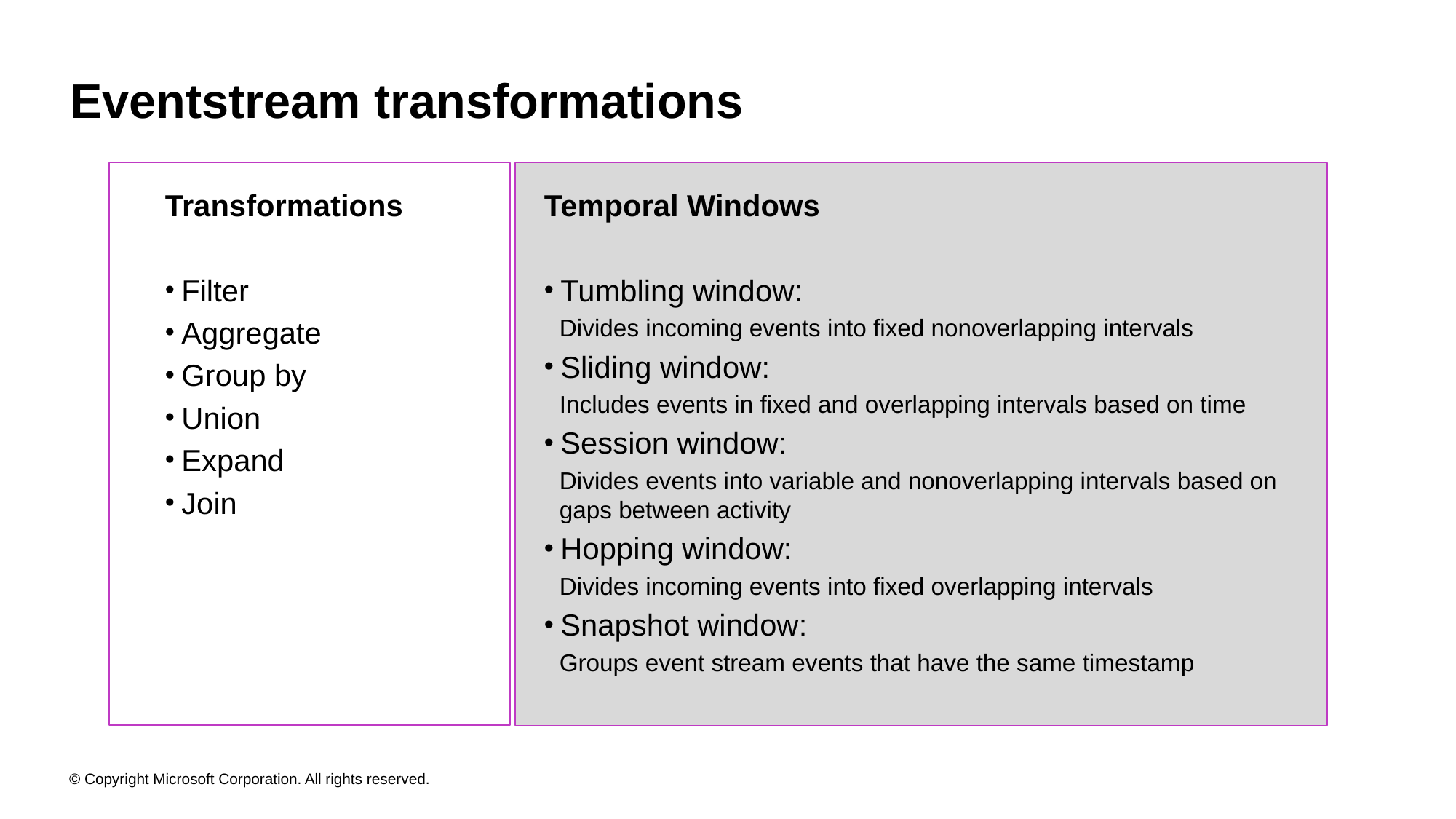

# Eventstream transformations

Transformations

Filter
Aggregate
Group by
Union
Expand
Join
Temporal Windows

Tumbling window:
Divides incoming events into fixed nonoverlapping intervals
Sliding window:
Includes events in fixed and overlapping intervals based on time
Session window:
Divides events into variable and nonoverlapping intervals based on gaps between activity
Hopping window:
Divides incoming events into fixed overlapping intervals
Snapshot window:
Groups event stream events that have the same timestamp
© Copyright Microsoft Corporation. All rights reserved.